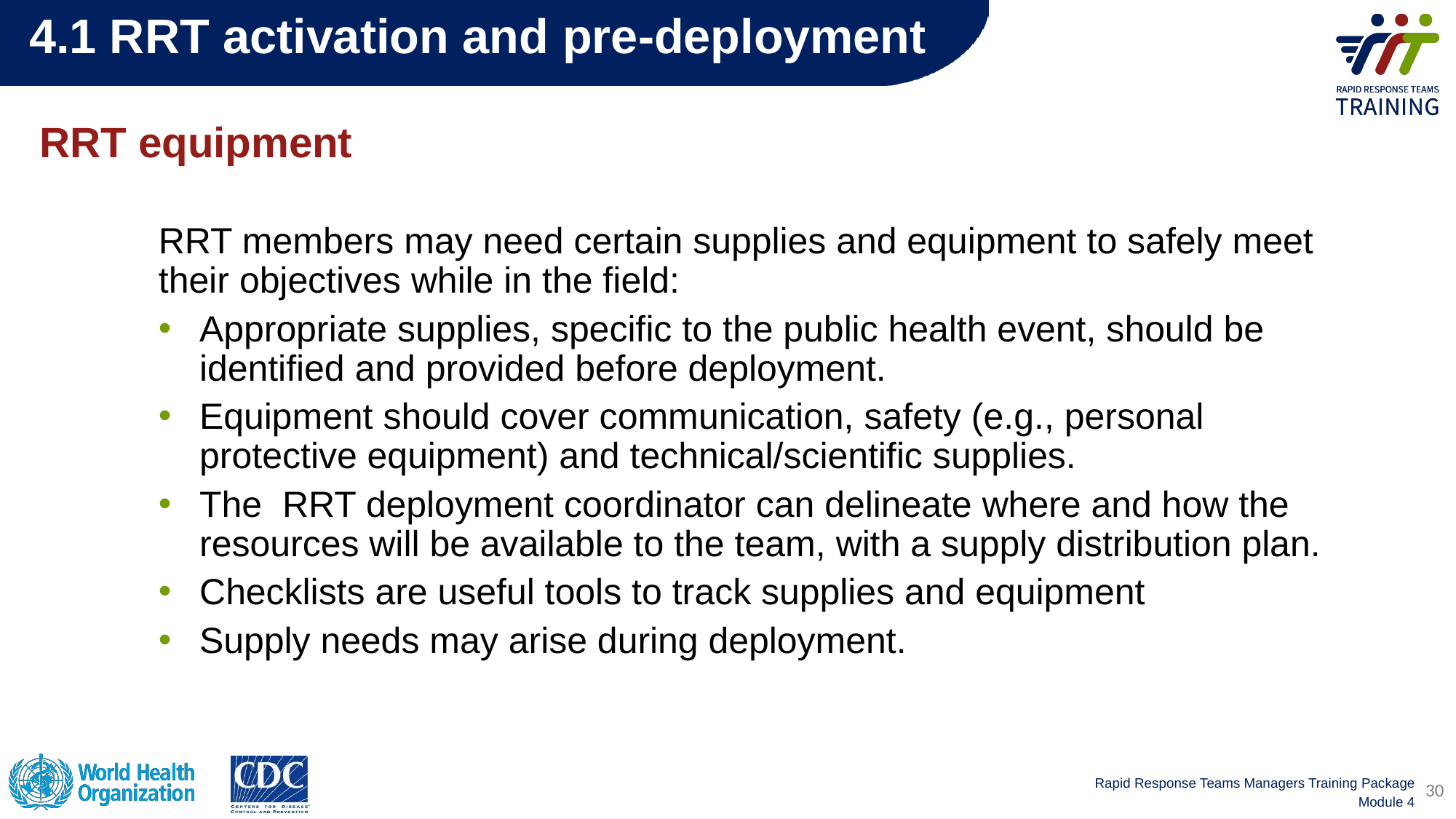

4.1 RRT activation and pre-deployment
# RRT equipment
RRT members may need certain supplies and equipment to safely meet their objectives while in the field:
Appropriate supplies, specific to the public health event, should be identified and provided before deployment.
Equipment should cover communication, safety (e.g., personal protective equipment) and technical/scientific supplies.
The  RRT deployment coordinator can delineate where and how the resources will be available to the team, with a supply distribution plan.
Checklists are useful tools to track supplies and equipment
Supply needs may arise during deployment.
30